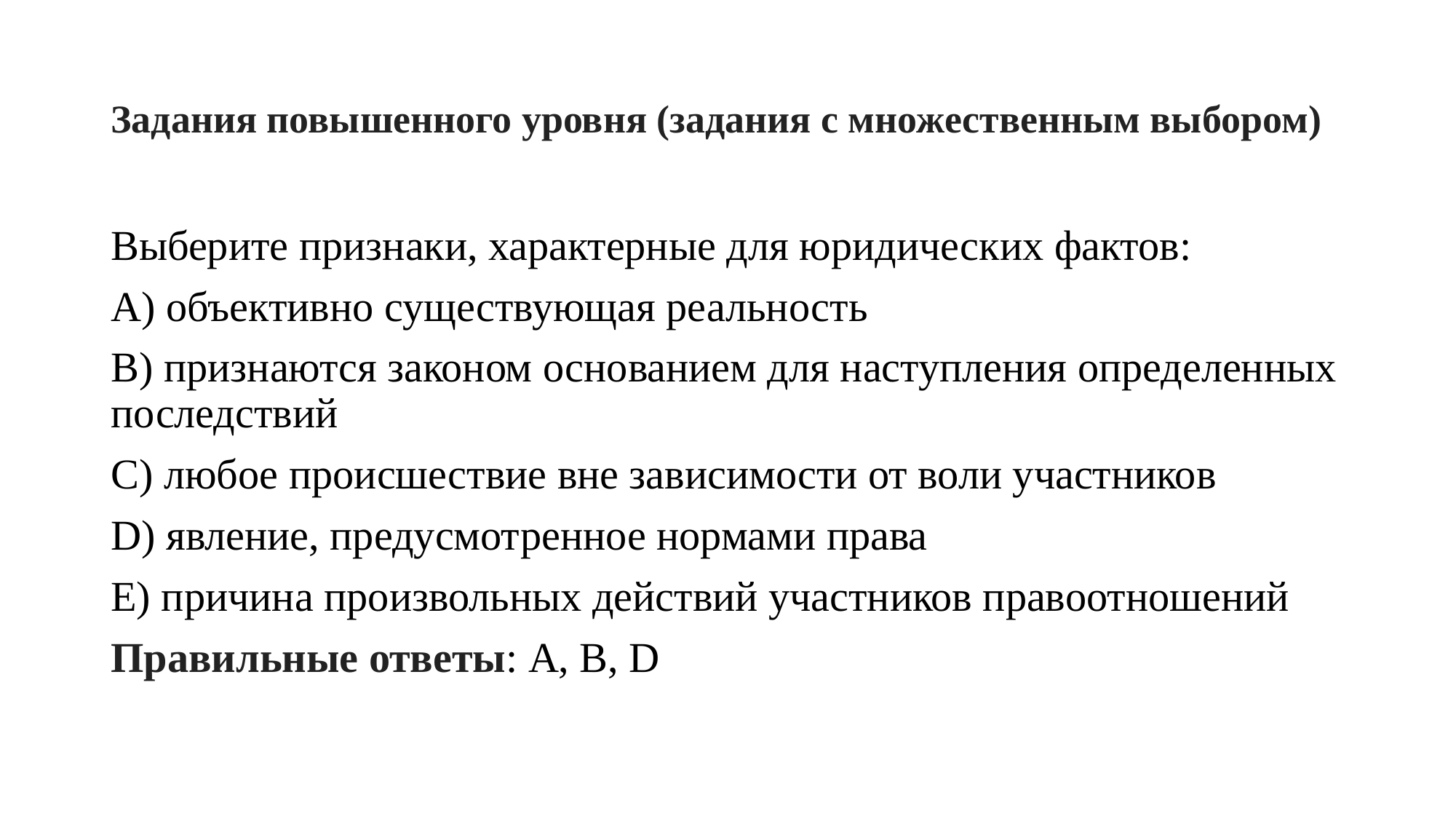

# Задания повышенного уровня (задания с множественным выбором)
Выберите признаки, характерные для юридических фактов:
А) объективно существующая реальность
B) признаются законом основанием для наступления определенных последствий
C) любое происшествие вне зависимости от воли участников
D) явление, предусмотренное нормами права
E) причина произвольных действий участников правоотношений
Правильные ответы: A, B, D